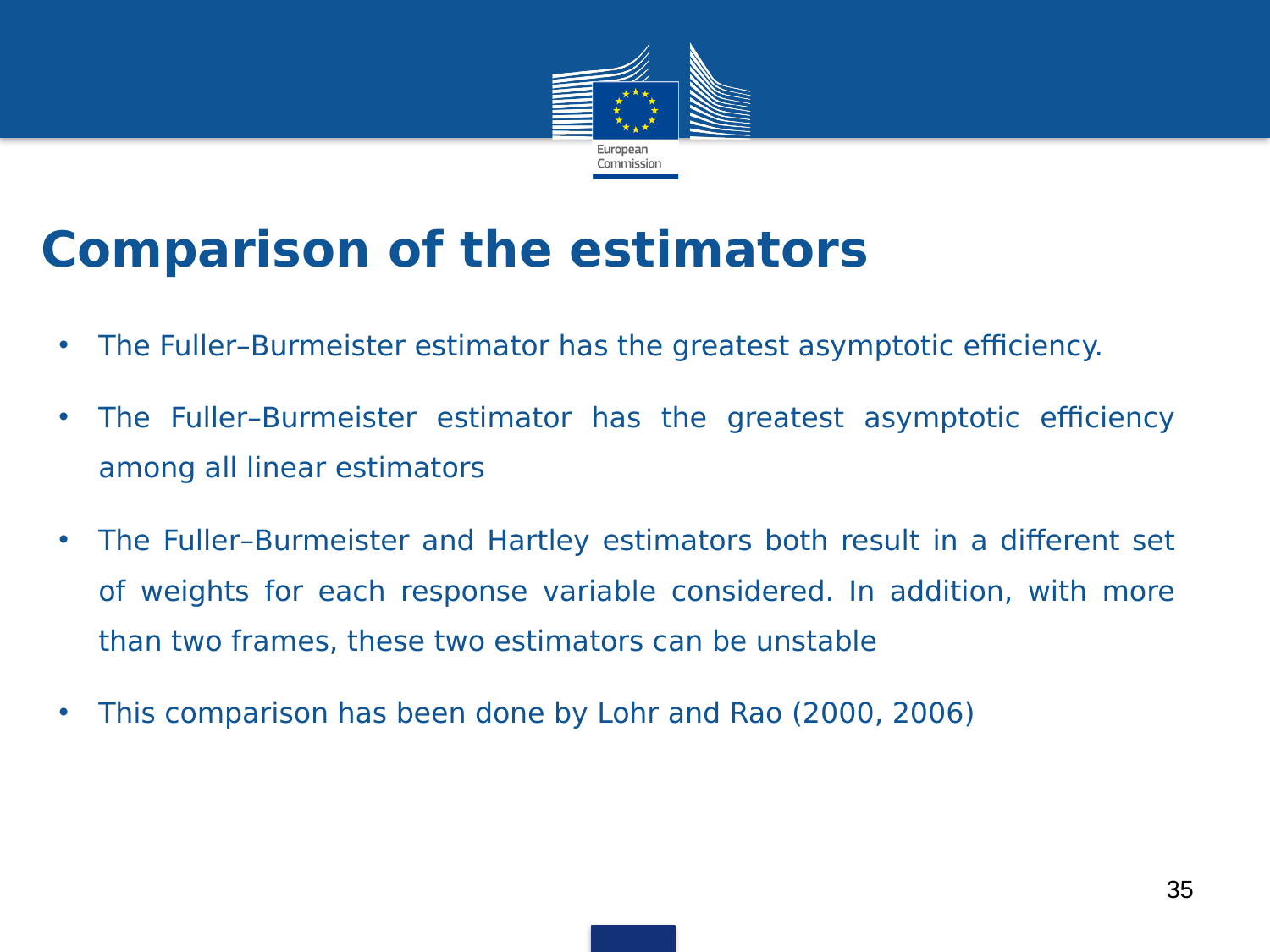

# Comparison of the estimators

The Fuller–Burmeister estimator has the greatest asymptotic efficiency.
The Fuller–Burmeister estimator has the greatest asymptotic efficiency among all linear estimators
The Fuller–Burmeister and Hartley estimators both result in a different set of weights for each response variable considered. In addition, with more than two frames, these two estimators can be unstable
This comparison has been done by Lohr and Rao (2000, 2006)

35